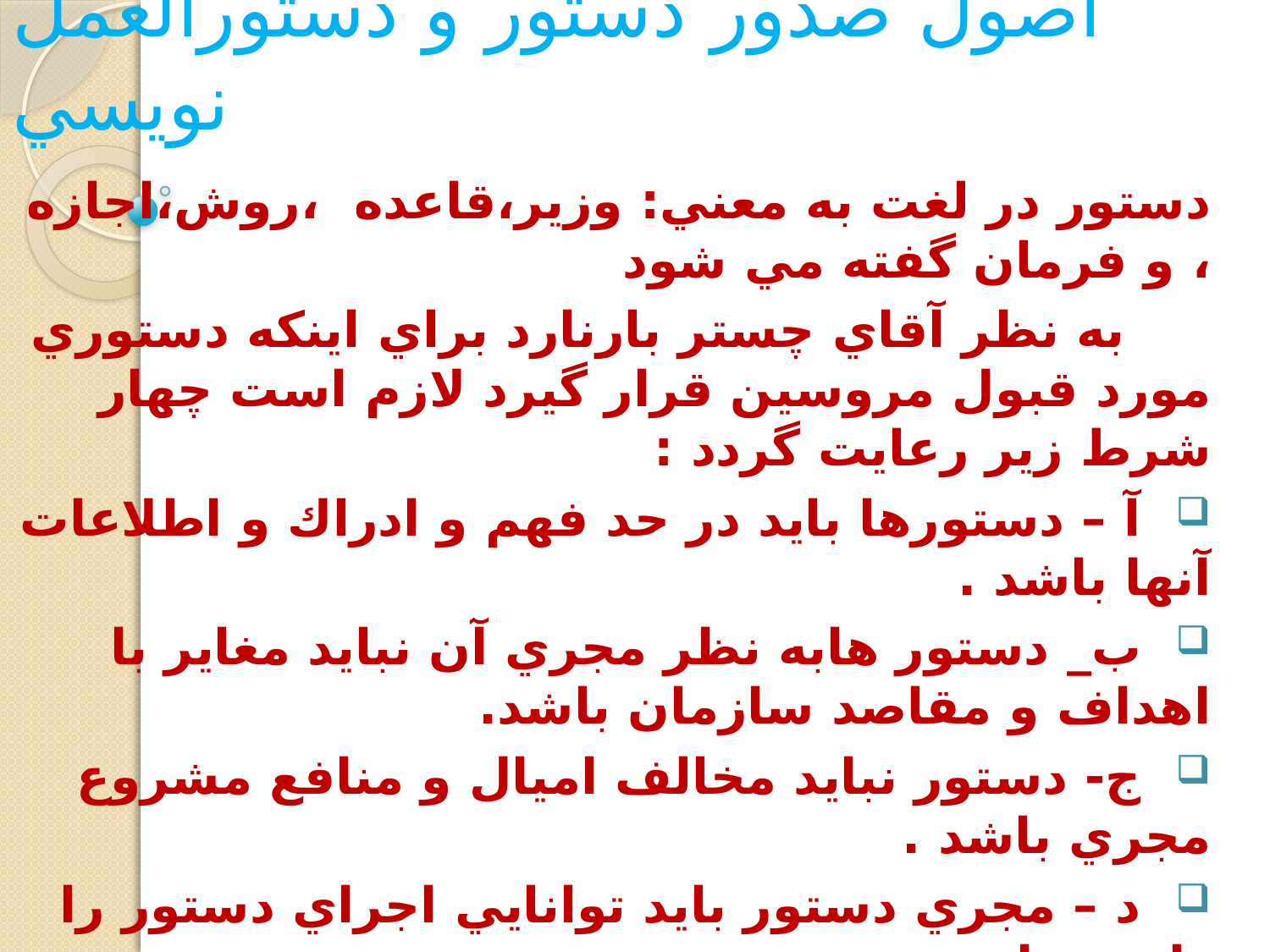

# اصول صدور دستور و دستورالعمل نويسي
دستور در لغت به معني: وزير،قاعده  ،روش،اجازه ، و فرمان گفته مي شود
     به نظر آقاي چستر بارنارد براي اينكه دستوري مورد قبول مروسين قرار گيرد لازم است چهار شرط زير رعايت گردد :
  آ – دستورها بايد در حد فهم و ادراك و اطلاعات آنها باشد .
  ب_ دستور هابه نظر مجري آن نبايد مغاير با اهداف و مقاصد سازمان باشد.
  ج- دستور نبايد مخالف اميال و منافع مشروع مجري باشد .
  د – مجري دستور بايد توانايي اجراي دستور را داشته باشد .